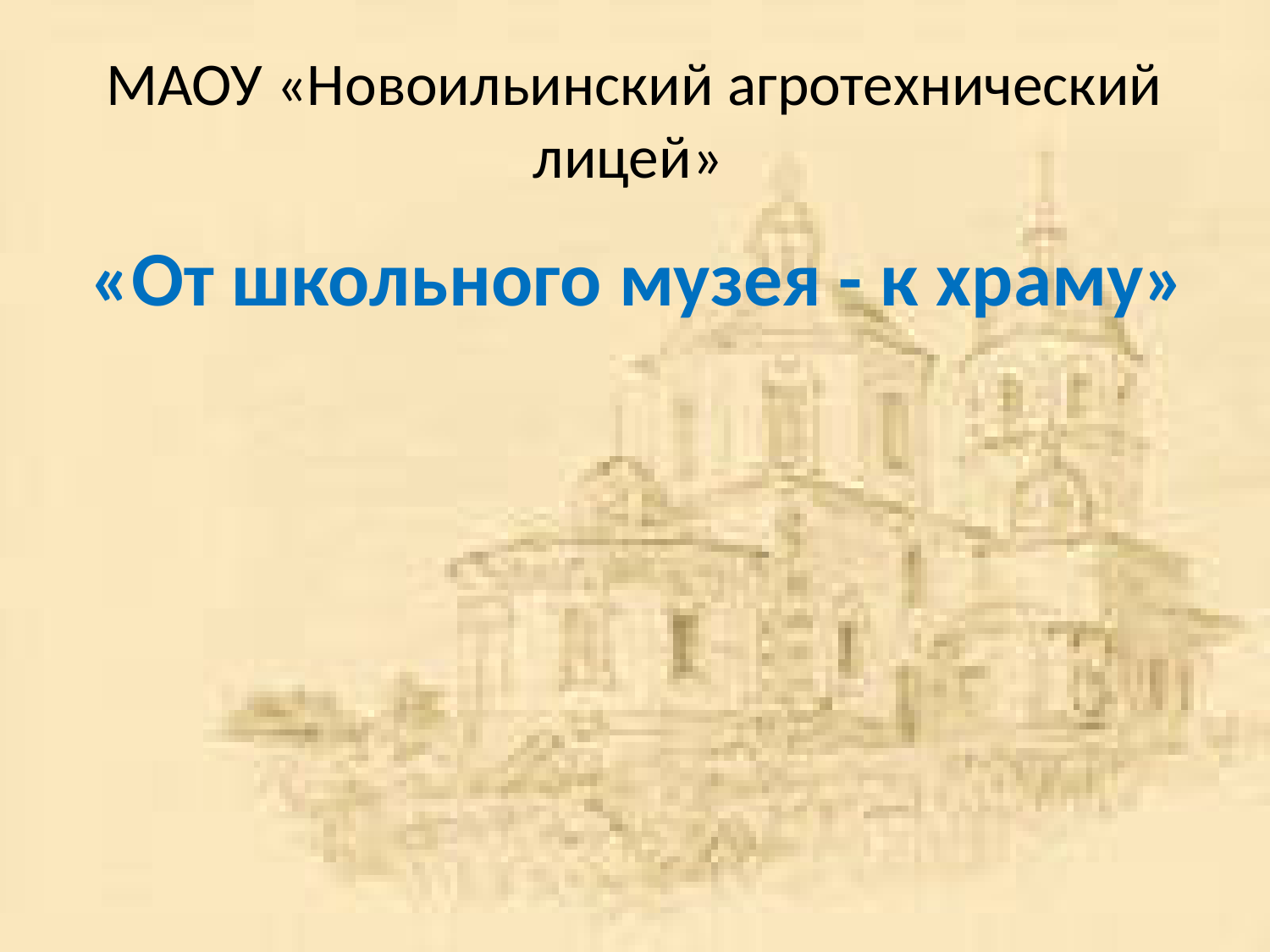

# МАОУ «Новоильинский агротехнический лицей»
    «От школьного музея - к храму»